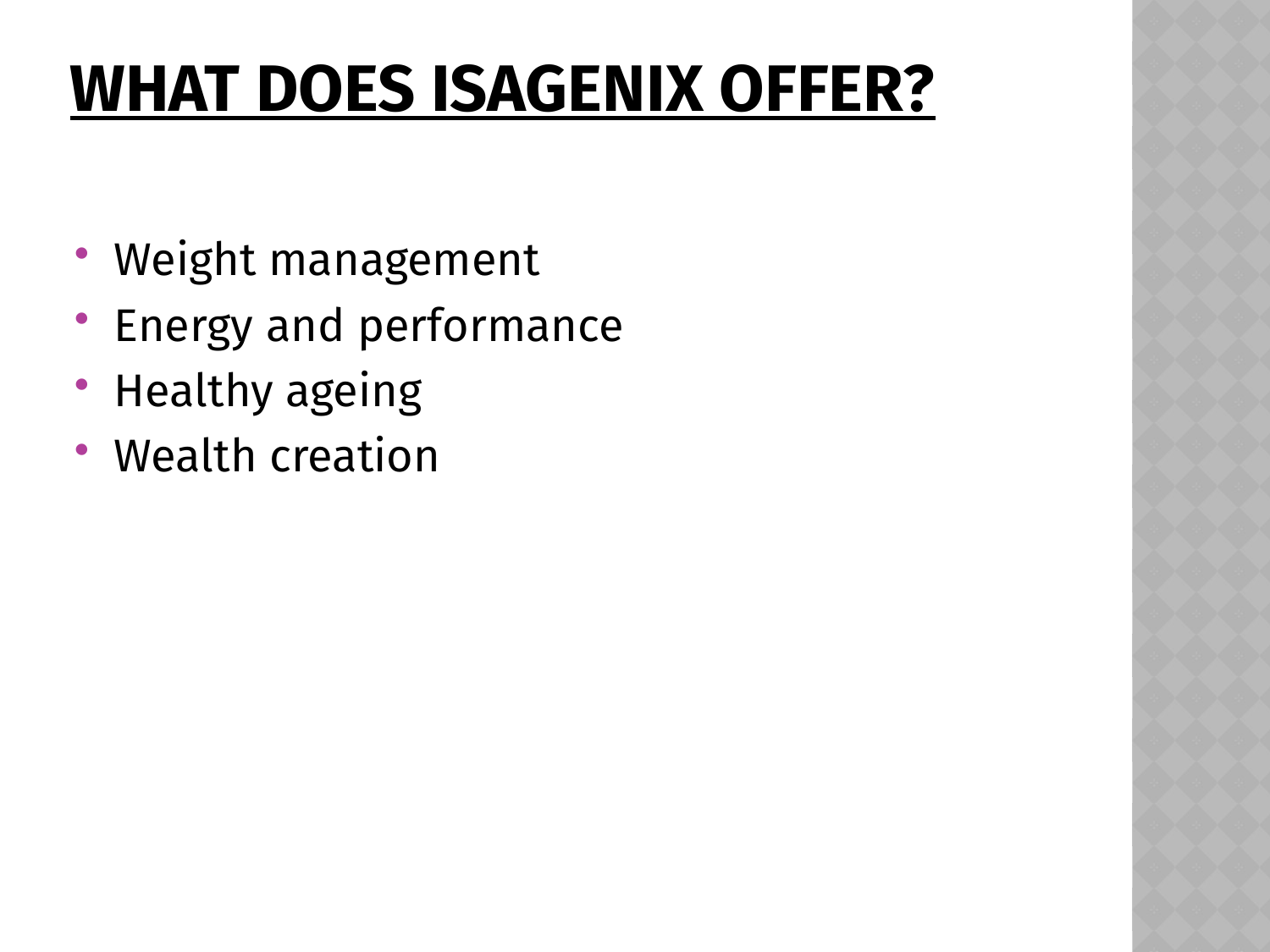

# What does Isagenix offer?
Weight management
Energy and performance
Healthy ageing
Wealth creation